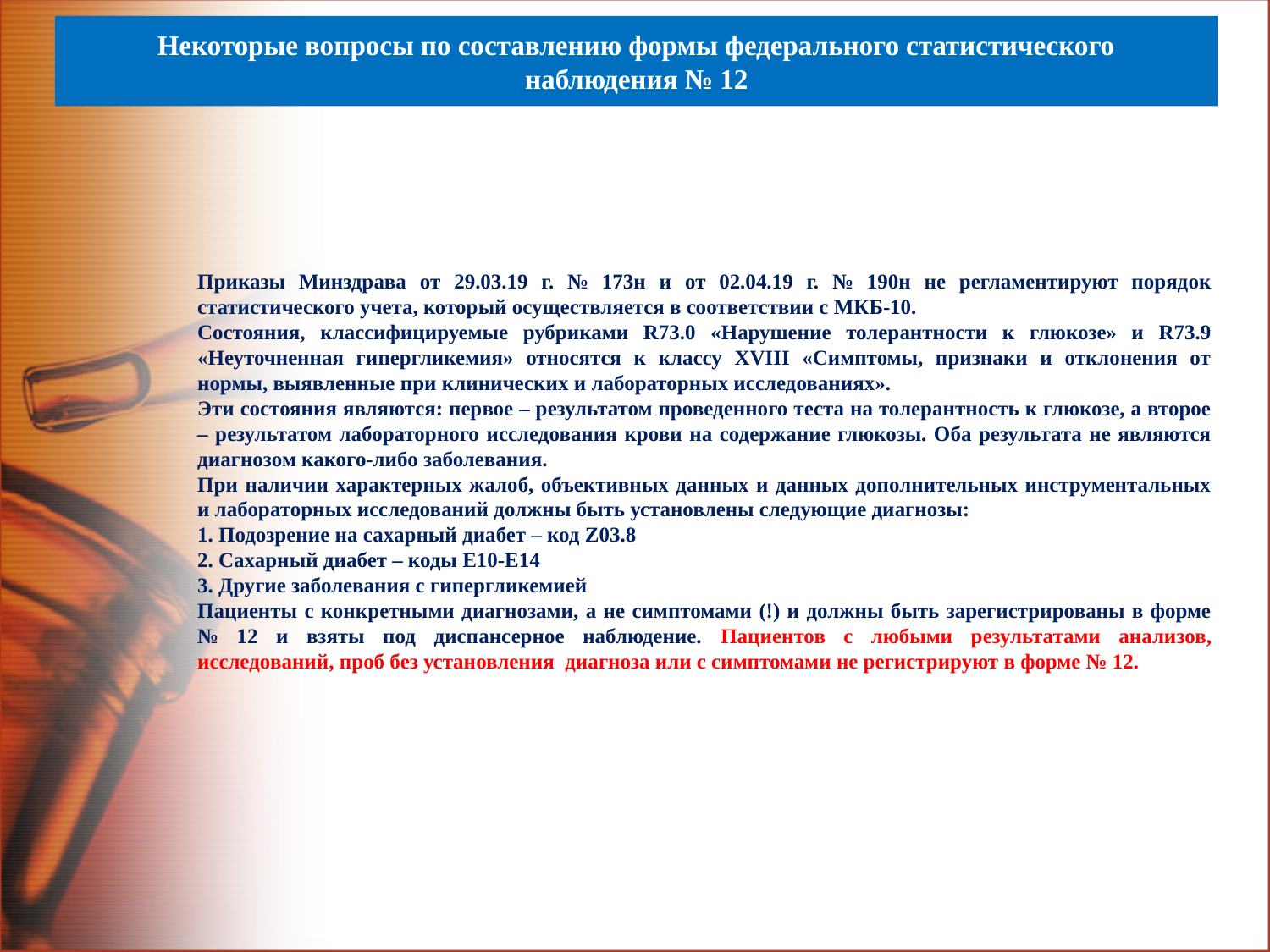

# Некоторые вопросы по составлению формы федерального статистического наблюдения № 12

Приказы Минздрава от 29.03.19 г. № 173н и от 02.04.19 г. № 190н не регламентируют порядок статистического учета, который осуществляется в соответствии с МКБ-10.
Состояния, классифицируемые рубриками R73.0 «Нарушение толерантности к глюкозе» и R73.9 «Неуточненная гипергликемия» относятся к классу XVIII «Симптомы, признаки и отклонения от нормы, выявленные при клинических и лабораторных исследованиях».
Эти состояния являются: первое – результатом проведенного теста на толерантность к глюкозе, а второе – результатом лабораторного исследования крови на содержание глюкозы. Оба результата не являются диагнозом какого-либо заболевания.
При наличии характерных жалоб, объективных данных и данных дополнительных инструментальных и лабораторных исследований должны быть установлены следующие диагнозы:
1. Подозрение на сахарный диабет – код Z03.8
2. Сахарный диабет – коды Е10-Е14
3. Другие заболевания с гипергликемией
Пациенты с конкретными диагнозами, а не симптомами (!) и должны быть зарегистрированы в форме № 12 и взяты под диспансерное наблюдение. Пациентов с любыми результатами анализов, исследований, проб без установления  диагноза или с симптомами не регистрируют в форме № 12.